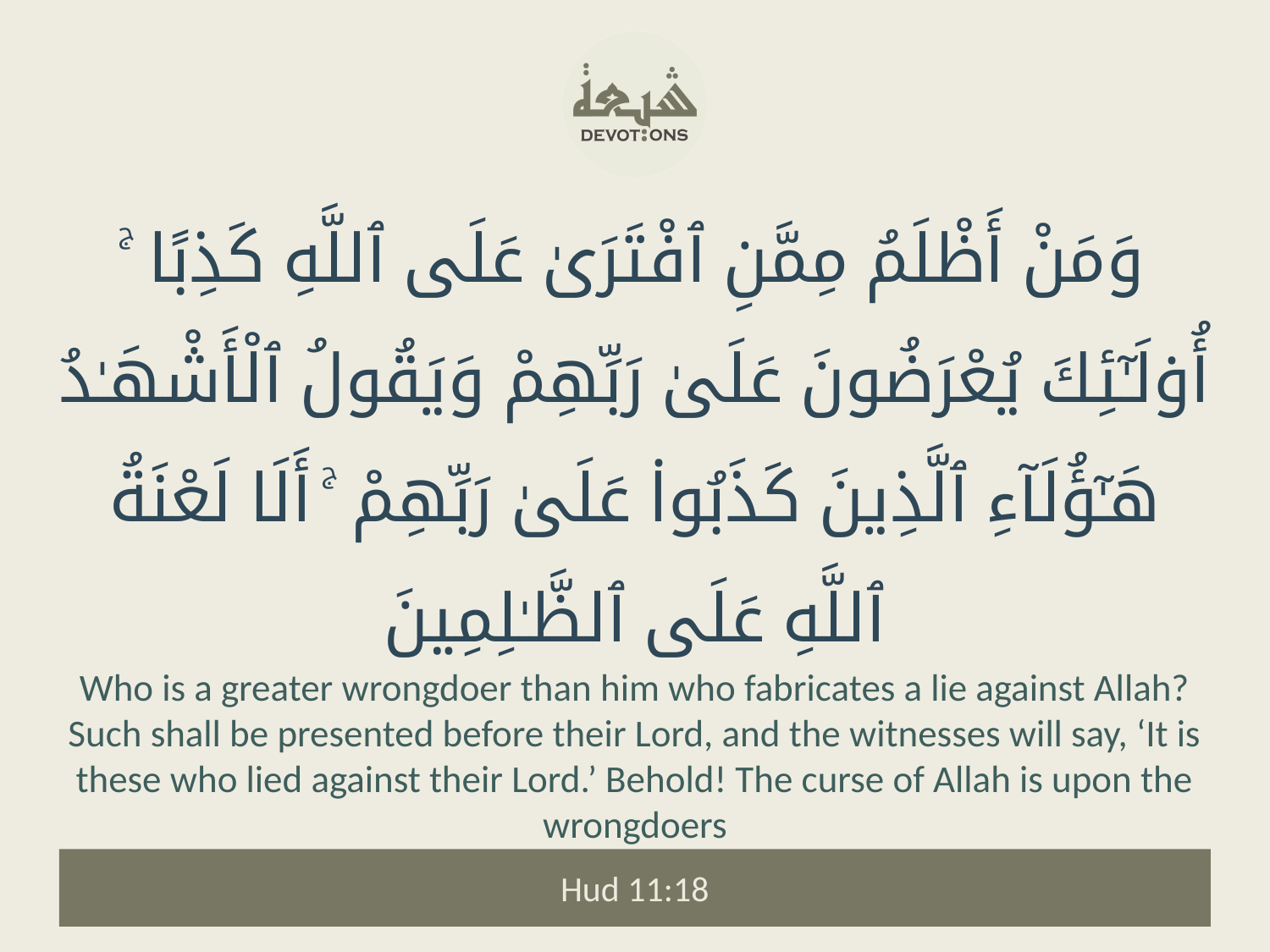

وَمَنْ أَظْلَمُ مِمَّنِ ٱفْتَرَىٰ عَلَى ٱللَّهِ كَذِبًا ۚ أُو۟لَـٰٓئِكَ يُعْرَضُونَ عَلَىٰ رَبِّهِمْ وَيَقُولُ ٱلْأَشْهَـٰدُ هَـٰٓؤُلَآءِ ٱلَّذِينَ كَذَبُوا۟ عَلَىٰ رَبِّهِمْ ۚ أَلَا لَعْنَةُ ٱللَّهِ عَلَى ٱلظَّـٰلِمِينَ
Who is a greater wrongdoer than him who fabricates a lie against Allah? Such shall be presented before their Lord, and the witnesses will say, ‘It is these who lied against their Lord.’ Behold! The curse of Allah is upon the wrongdoers
Hud 11:18